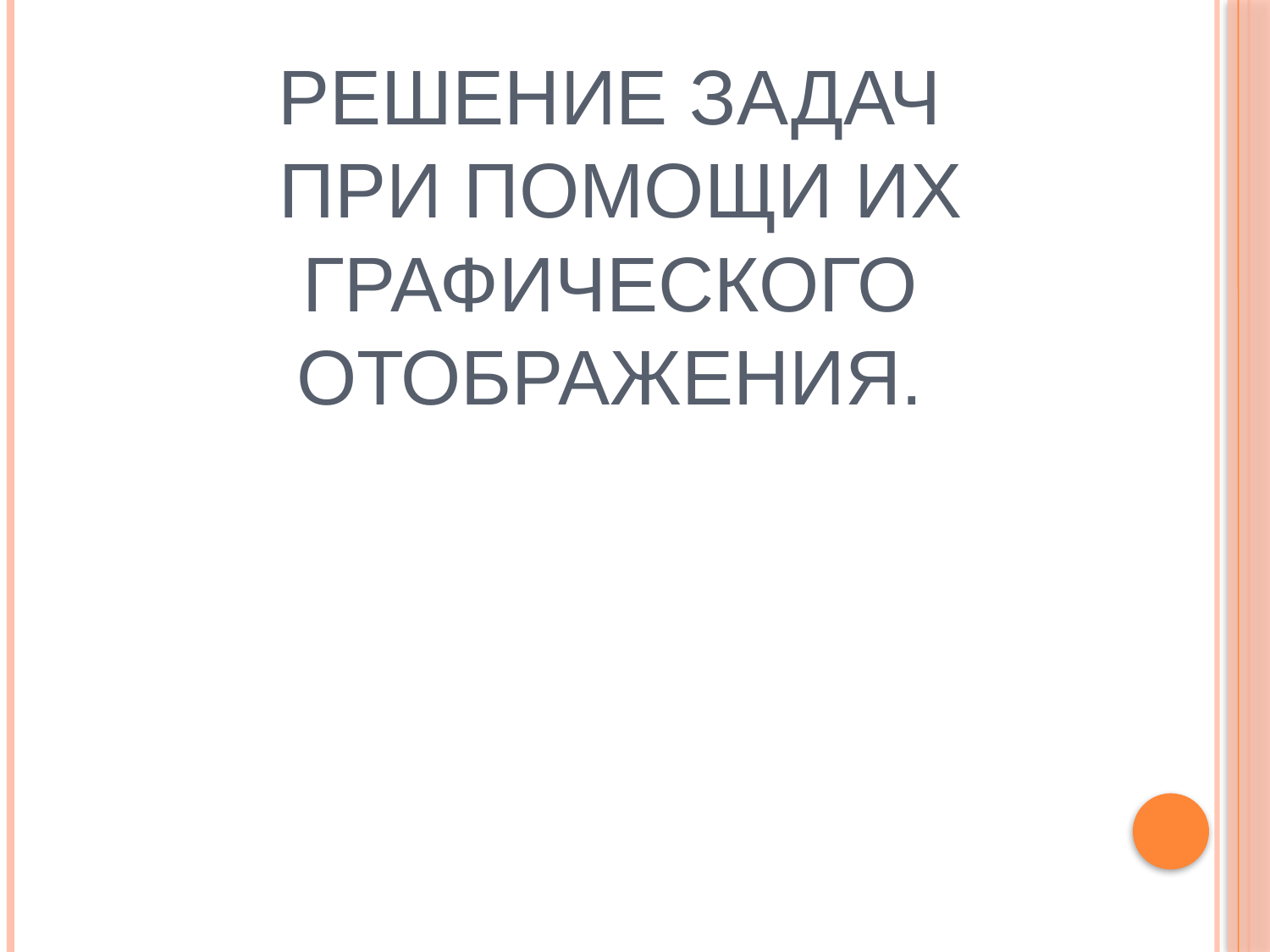

Решение задач
 при помощи их графического отображения.